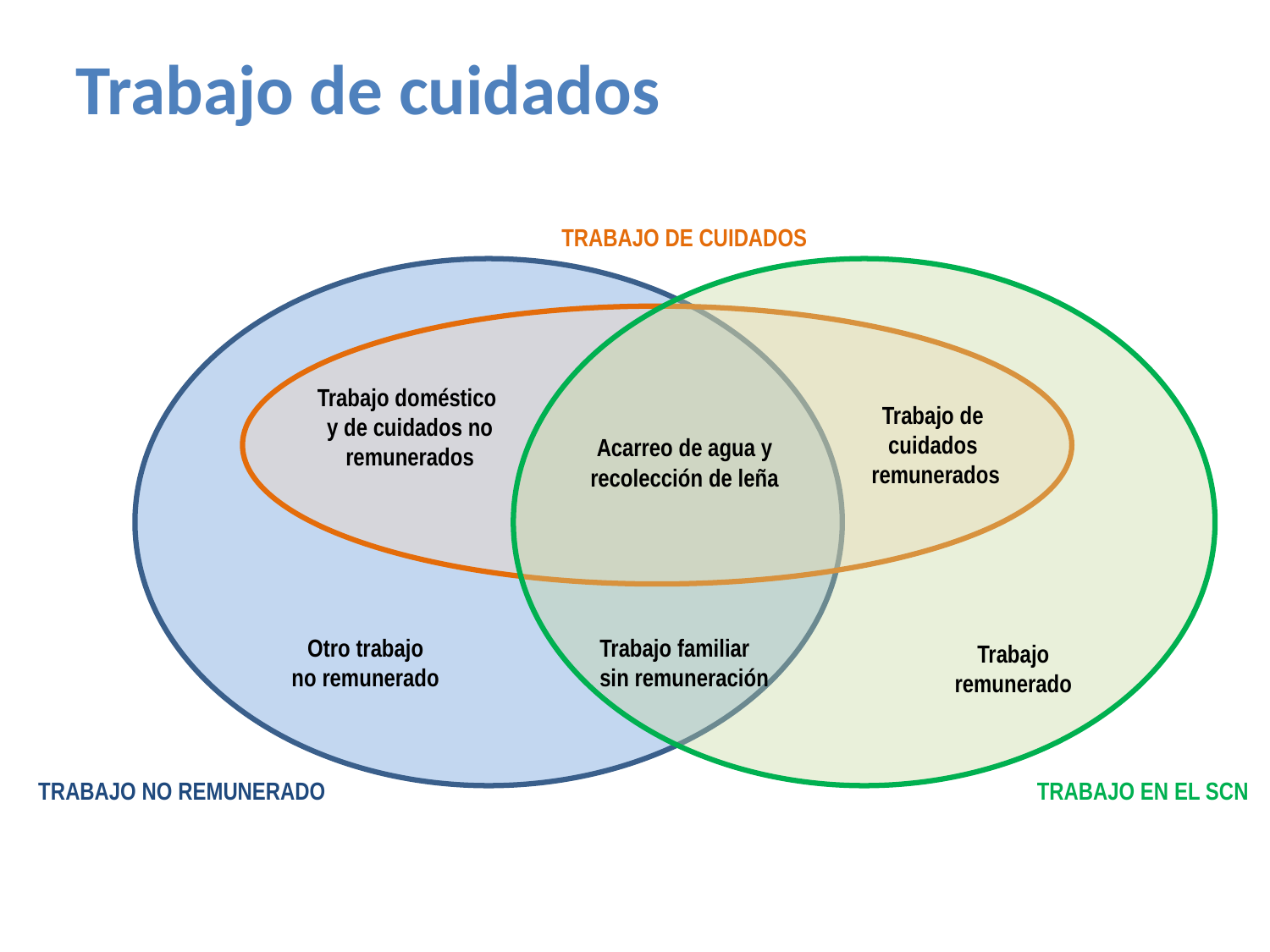

# Trabajo de cuidados
TRABAJO DE CUIDADOS

Trabajo doméstico
y de cuidados no remunerados
Trabajo de
cuidados
remunerados
Acarreo de agua y recolección de leña
Trabajo familiar
sin remuneración
Otro trabajo
no remunerado
Trabajo
remunerado
TRABAJO NO REMUNERADO
TRABAJO EN EL SCN